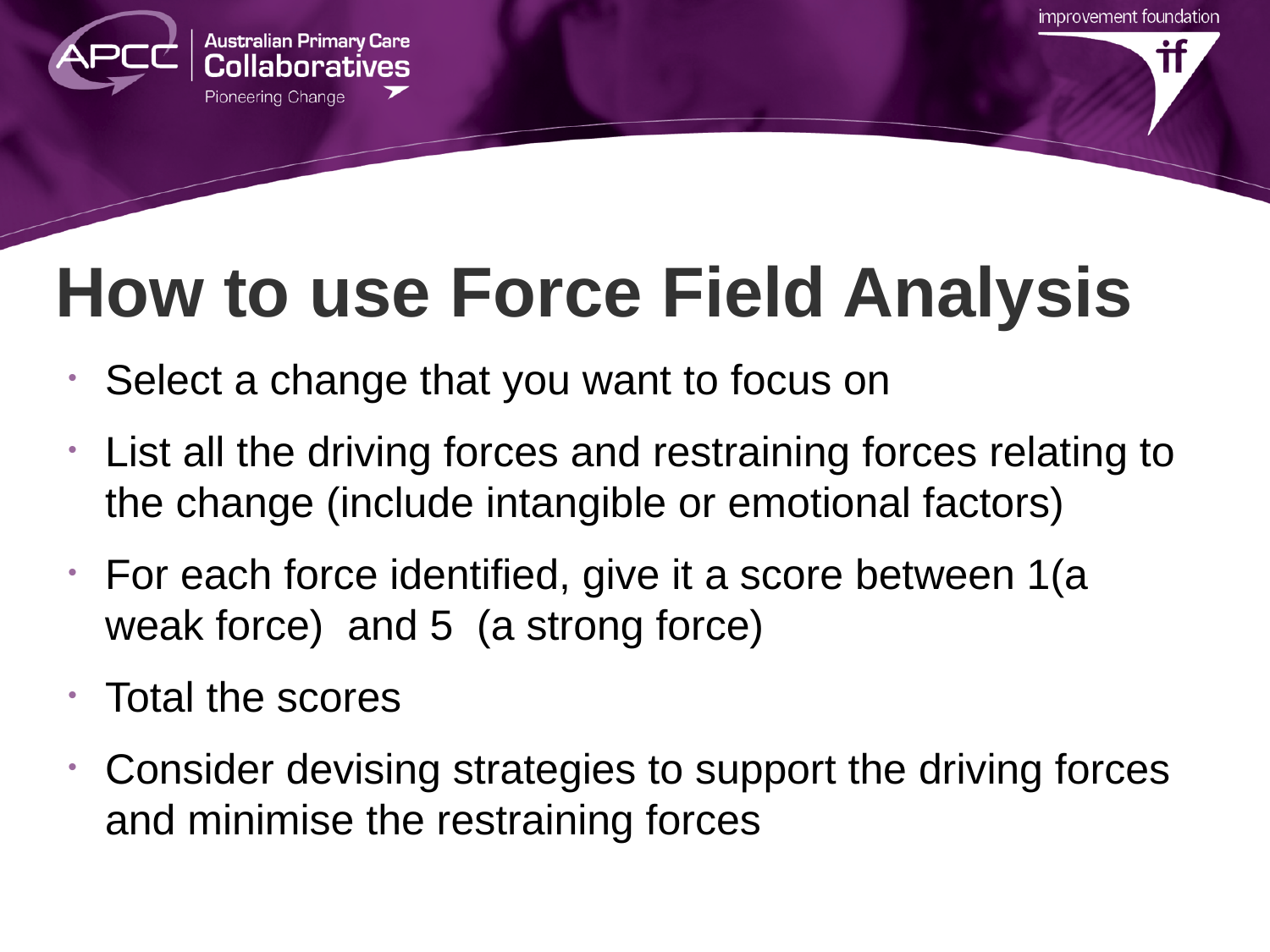

How to use Force Field Analysis
Select a change that you want to focus on
List all the driving forces and restraining forces relating to the change (include intangible or emotional factors)
For each force identified, give it a score between 1(a weak force)  and 5  (a strong force)
Total the scores
Consider devising strategies to support the driving forces and minimise the restraining forces
21
QI Tools session: The 5 Whys.  18 July 2013